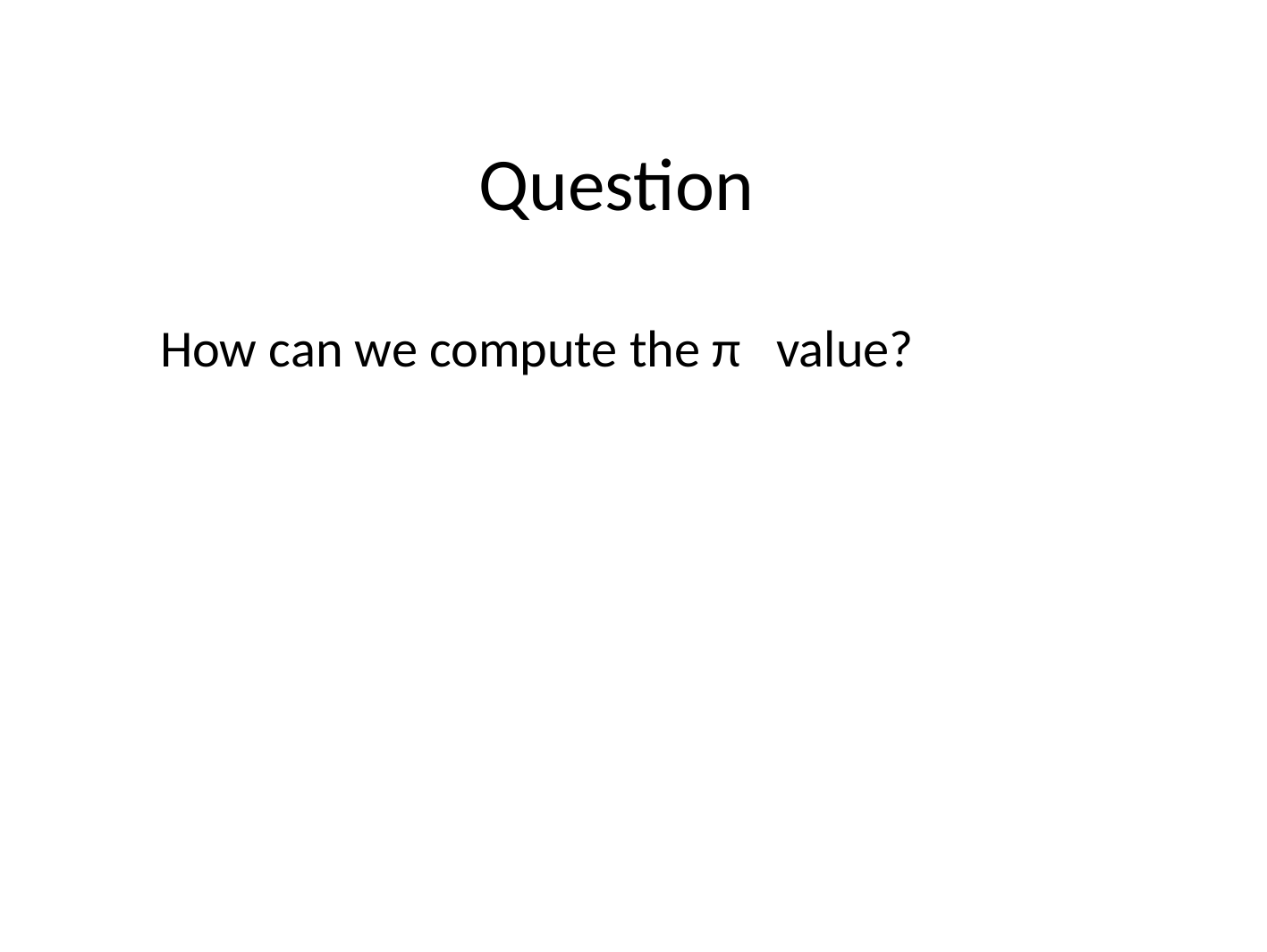

Question
How can we compute the π   value?